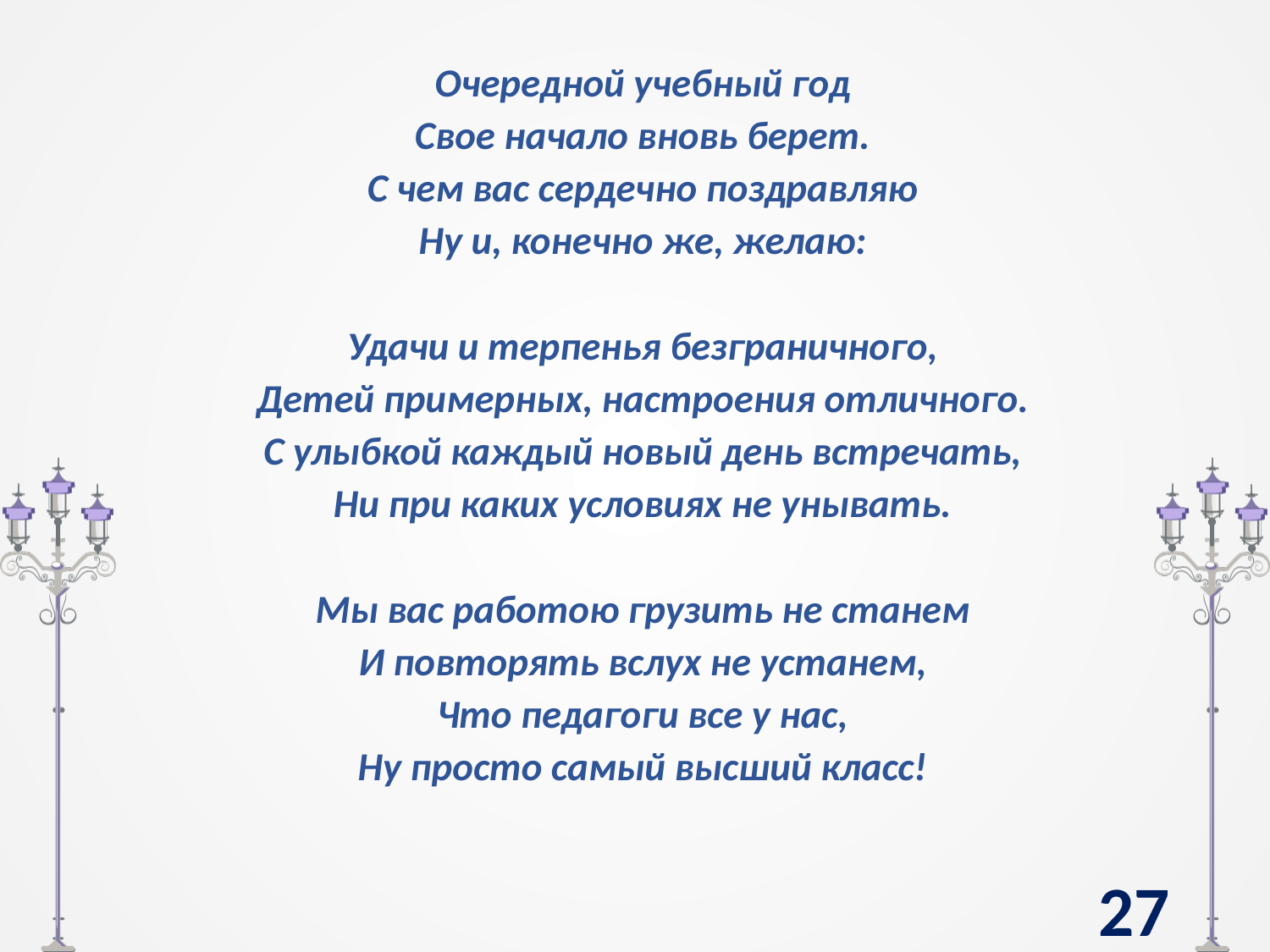

Очередной учебный год
Свое начало вновь берет.
С чем вас сердечно поздравляю
Ну и, конечно же, желаю:

Удачи и терпенья безграничного,
Детей примерных, настроения отличного.
С улыбкой каждый новый день встречать,
Ни при каких условиях не унывать.

Мы вас работою грузить не станем
И повторять вслух не устанем,
Что педагоги все у нас,
Ну просто самый высший класс!

27